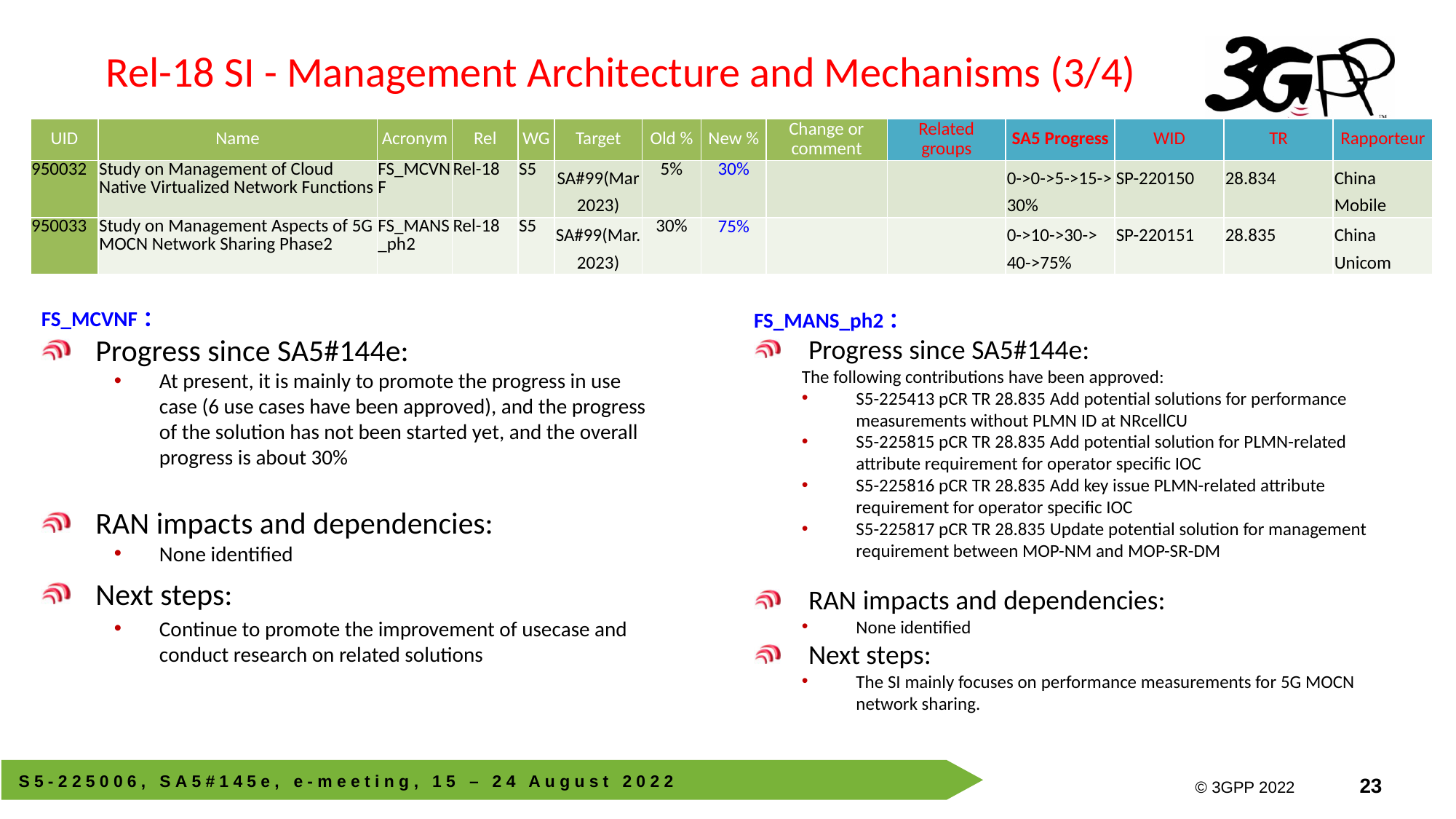

# Rel-18 SI - Management Architecture and Mechanisms (3/4)
| UID | Name | Acronym | Rel | WG | Target | Old % | New % | Change or comment | Related groups | SA5 Progress | WID | TR | Rapporteur |
| --- | --- | --- | --- | --- | --- | --- | --- | --- | --- | --- | --- | --- | --- |
| 950032 | Study on Management of Cloud Native Virtualized Network Functions | FS\_MCVNF | Rel-18 | S5 | SA#99(Mar 2023) | 5% | 30% |  |  | 0->0->5->15-> 30% | SP-220150 | 28.834 | China Mobile |
| 950033 | Study on Management Aspects of 5G MOCN Network Sharing Phase2 | FS\_MANS\_ph2 | Rel-18 | S5 | SA#99(Mar. 2023) | 30% | 75% |  |  | 0->10->30-> 40->75% | SP-220151 | 28.835 | China Unicom |
FS_MCVNF：
Progress since SA5#144e:
At present, it is mainly to promote the progress in use case (6 use cases have been approved), and the progress of the solution has not been started yet, and the overall progress is about 30%

RAN impacts and dependencies:
None identified
Next steps:
Continue to promote the improvement of usecase and conduct research on related solutions
FS_MANS_ph2：
Progress since SA5#144e:
The following contributions have been approved:
S5-225413 pCR TR 28.835 Add potential solutions for performance measurements without PLMN ID at NRcellCU
S5-225815 pCR TR 28.835 Add potential solution for PLMN-related attribute requirement for operator specific IOC
S5-225816 pCR TR 28.835 Add key issue PLMN-related attribute requirement for operator specific IOC
S5-225817 pCR TR 28.835 Update potential solution for management requirement between MOP-NM and MOP-SR-DM

RAN impacts and dependencies:
None identified
Next steps:
The SI mainly focuses on performance measurements for 5G MOCN network sharing.